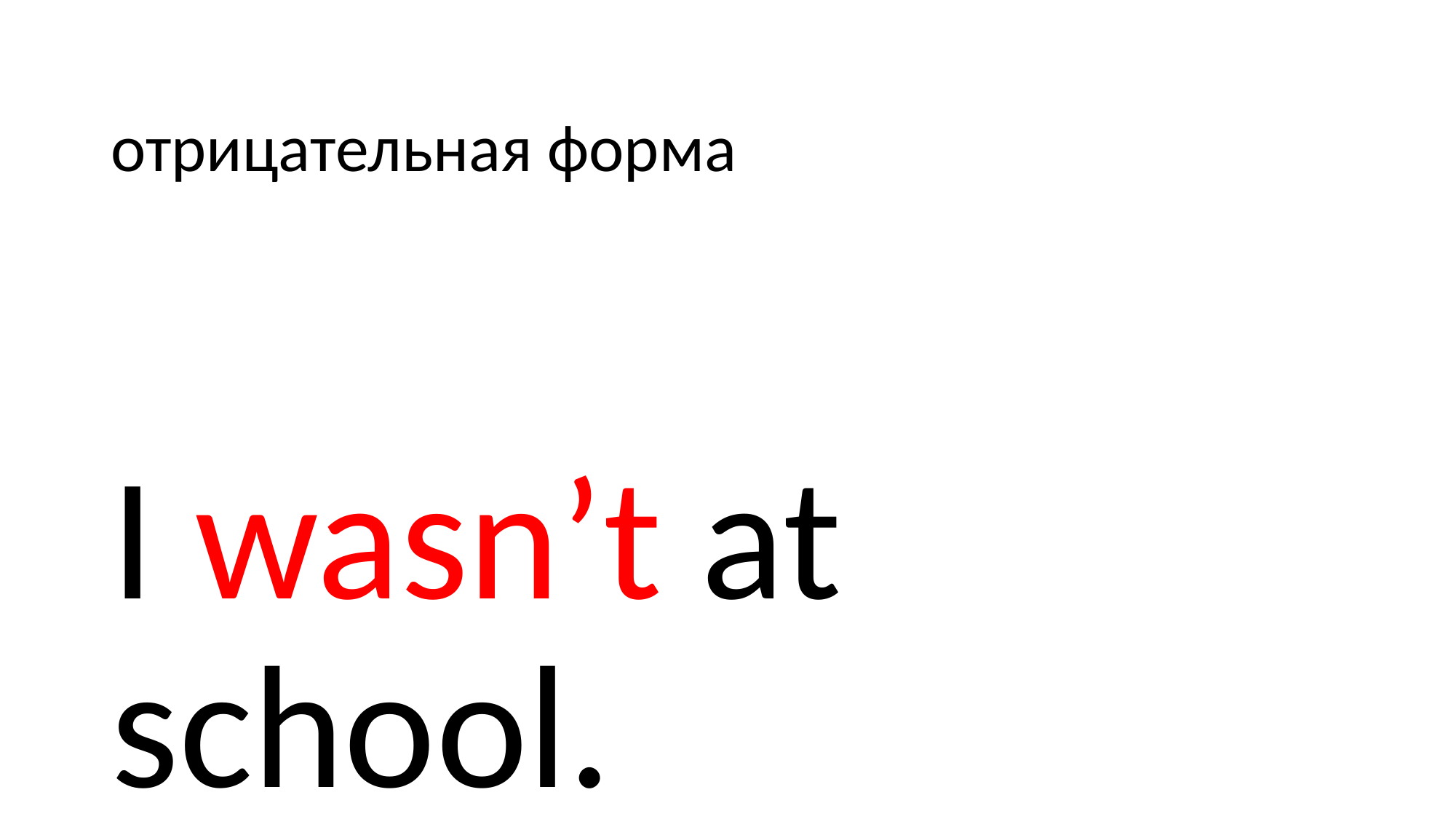

# отрицательная форма

I wasn’t at school.